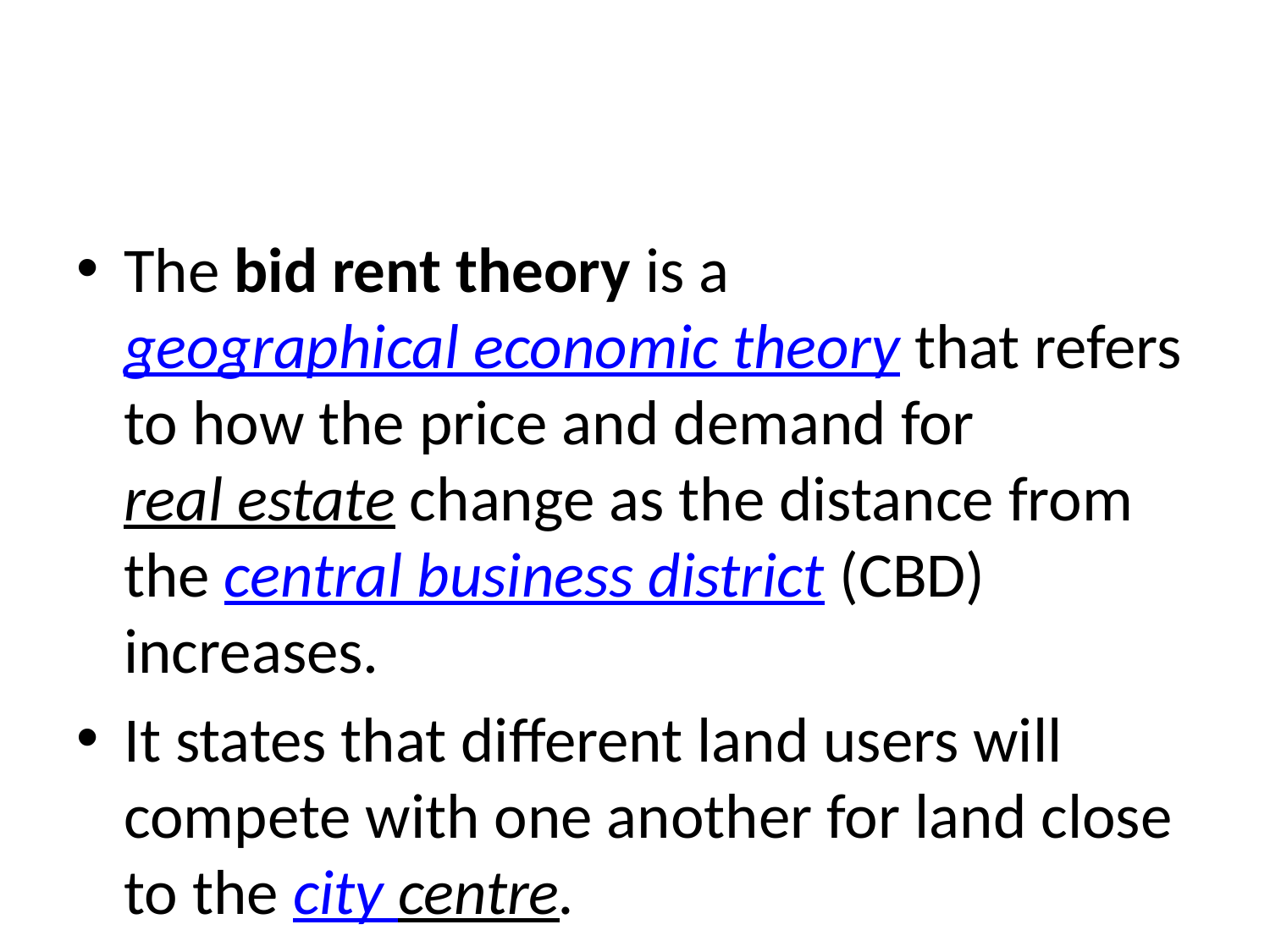

#
The bid rent theory is a geographical economic theory that refers to how the price and demand for real estate change as the distance from the central business district (CBD) increases.
It states that different land users will compete with one another for land close to the city centre.